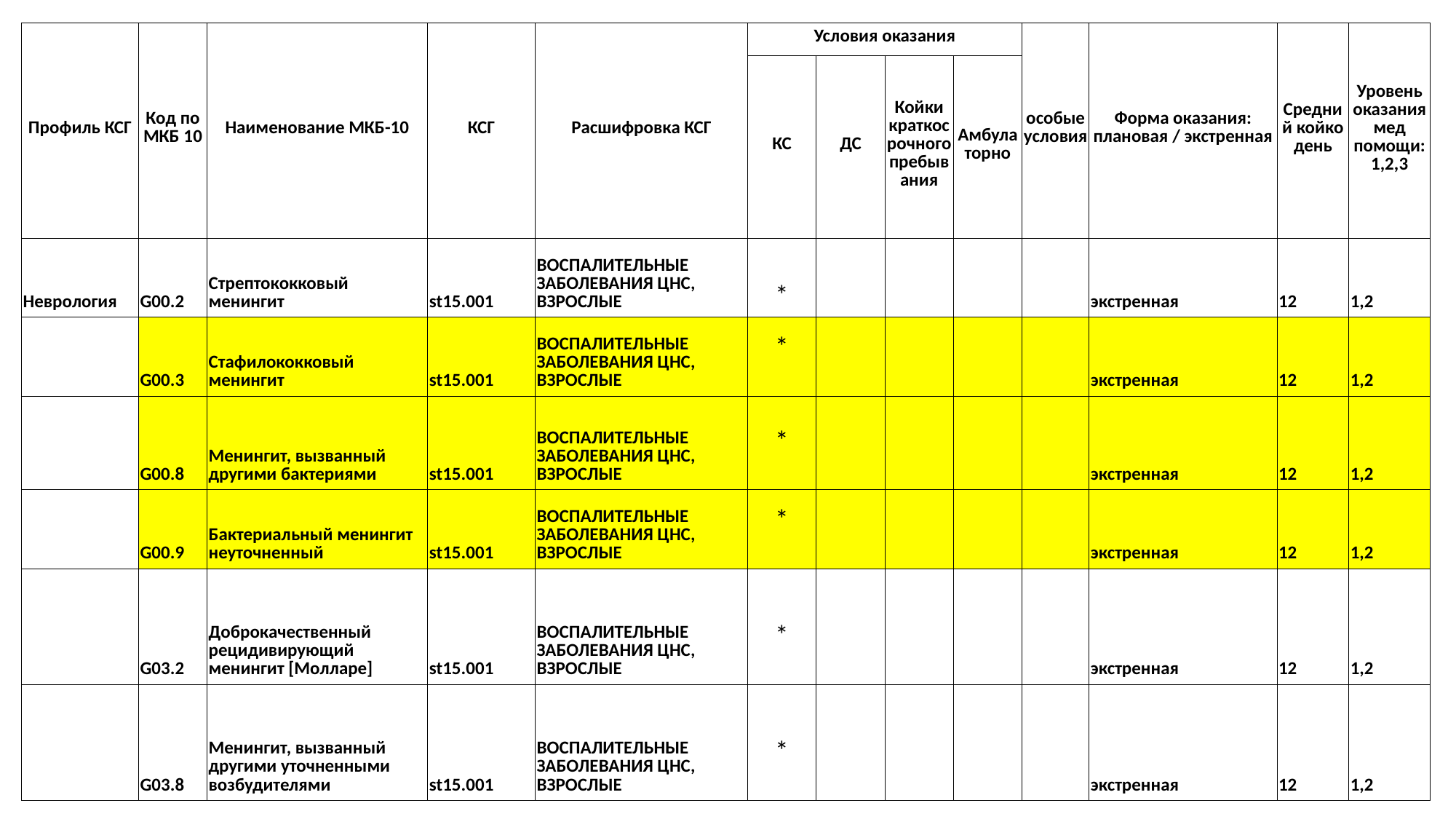

| Профиль КСГ | Код по МКБ 10 | Наименование МКБ-10 | КСГ | Расшифровка КСГ | Условия оказания |  |  |  | особые условия | Форма оказания: плановая / экстренная | Средний койко день | Уровень оказания мед помощи: 1,2,3 |
| --- | --- | --- | --- | --- | --- | --- | --- | --- | --- | --- | --- | --- |
|  |  |  |  |  | КС | ДС | Койки краткосрочного пребывания | Амбулаторно |  |  |  |  |
| Неврология | G00.2 | Стрептококковый менингит | st15.001 | ВОСПАЛИТЕЛЬНЫЕ ЗАБОЛЕВАНИЯ ЦНС, ВЗРОСЛЫЕ | \* |  |  |  |  | экстренная | 12 | 1,2 |
|  | G00.3 | Стафилококковый менингит | st15.001 | ВОСПАЛИТЕЛЬНЫЕ ЗАБОЛЕВАНИЯ ЦНС, ВЗРОСЛЫЕ | \* |  |  |  |  | экстренная | 12 | 1,2 |
|  | G00.8 | Менингит, вызванный другими бактериями | st15.001 | ВОСПАЛИТЕЛЬНЫЕ ЗАБОЛЕВАНИЯ ЦНС, ВЗРОСЛЫЕ | \* |  |  |  |  | экстренная | 12 | 1,2 |
|  | G00.9 | Бактериальный менингит неуточненный | st15.001 | ВОСПАЛИТЕЛЬНЫЕ ЗАБОЛЕВАНИЯ ЦНС, ВЗРОСЛЫЕ | \* |  |  |  |  | экстренная | 12 | 1,2 |
|  | G03.2 | Доброкачественный рецидивирующий менингит [Молларе] | st15.001 | ВОСПАЛИТЕЛЬНЫЕ ЗАБОЛЕВАНИЯ ЦНС, ВЗРОСЛЫЕ | \* |  |  |  |  | экстренная | 12 | 1,2 |
|  | G03.8 | Менингит, вызванный другими уточненными возбудителями | st15.001 | ВОСПАЛИТЕЛЬНЫЕ ЗАБОЛЕВАНИЯ ЦНС, ВЗРОСЛЫЕ | \* |  |  |  |  | экстренная | 12 | 1,2 |